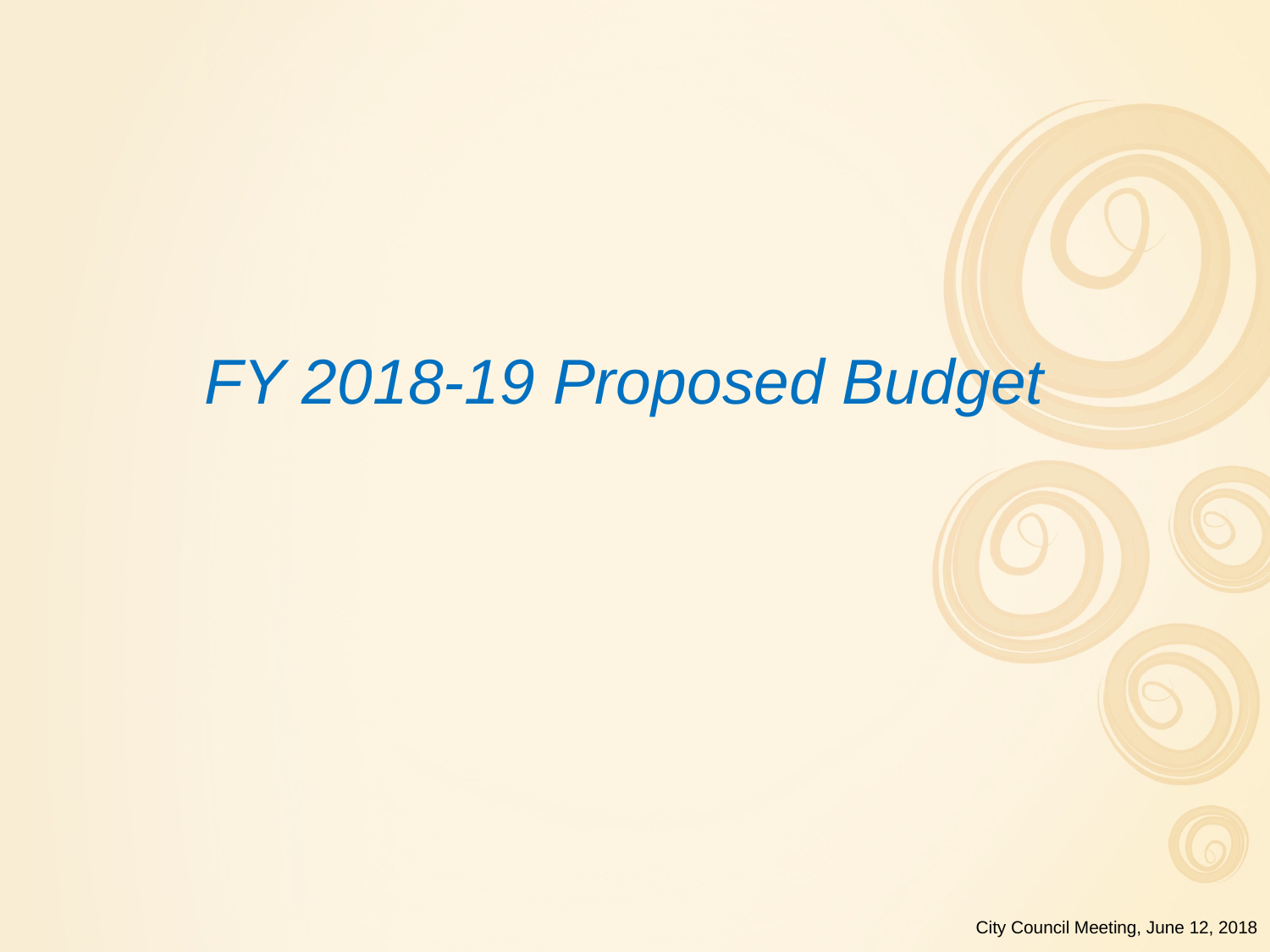

# FY 2018-19 Proposed Budget

City Council Meeting, June 12, 2018